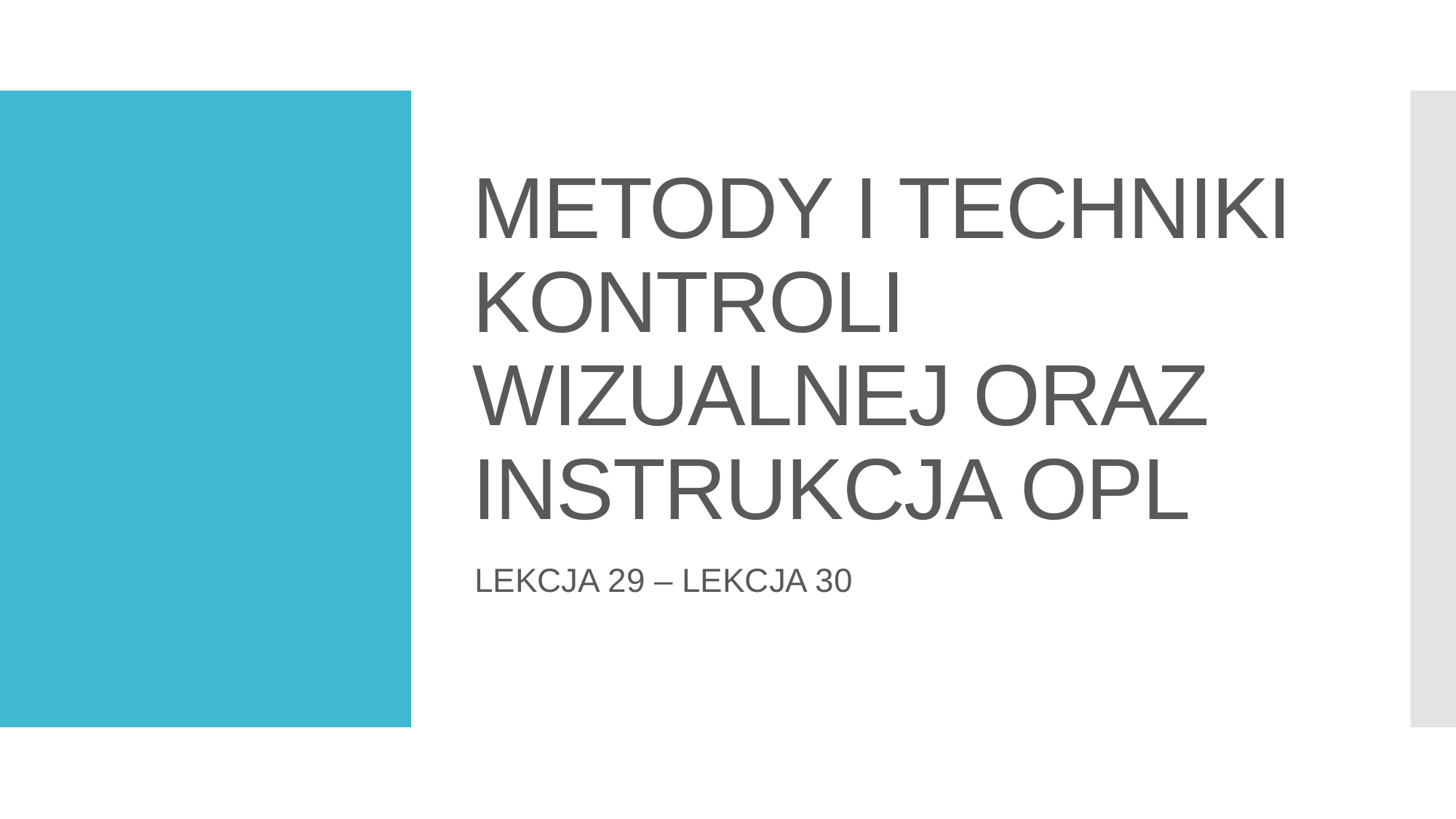

# METODY I TECHNIKI KONTROLI WIZUALNEJ ORAZ INSTRUKCJA OPL
LEKCJA 29 – LEKCJA 30